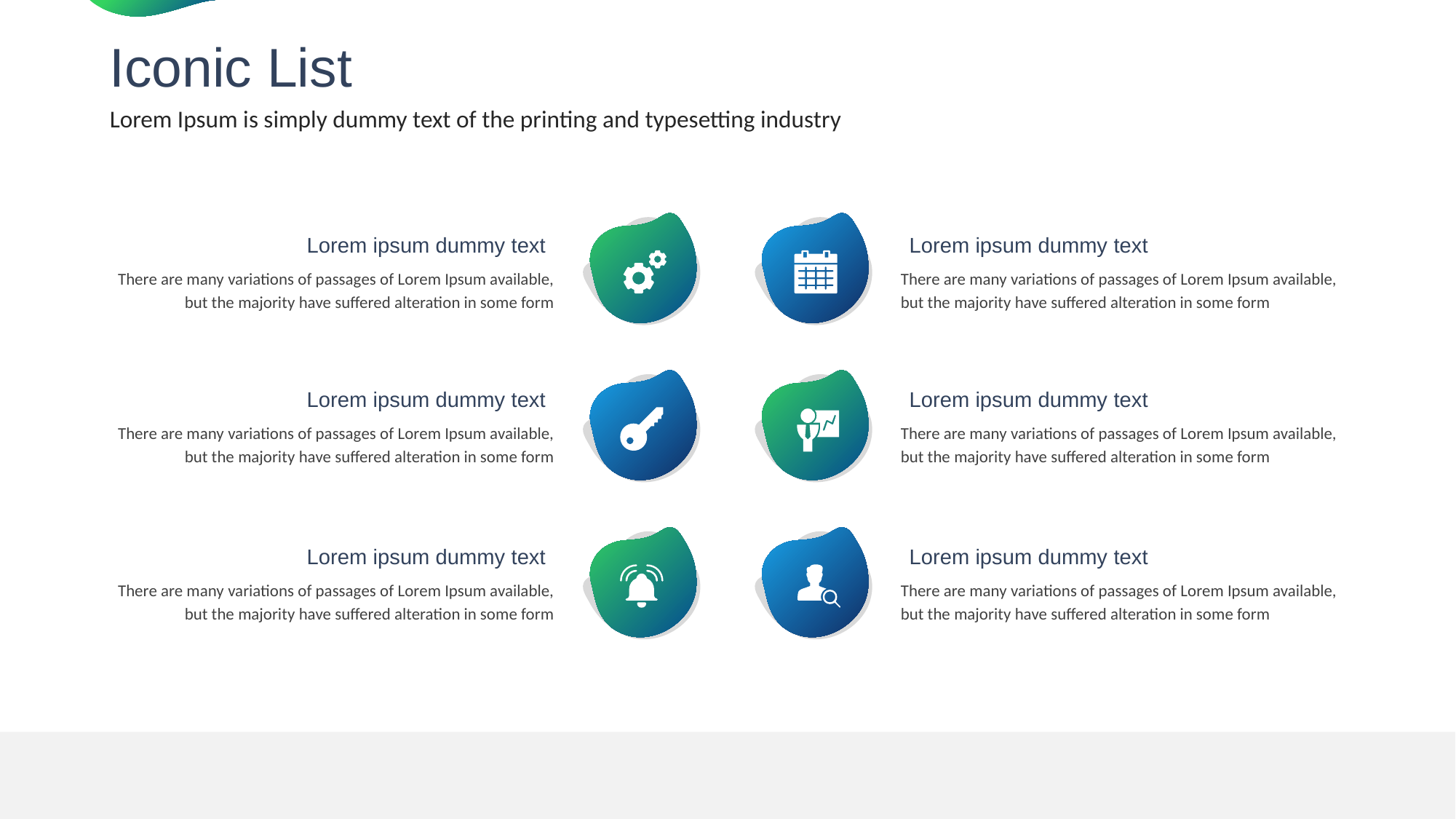

Iconic List
Lorem Ipsum is simply dummy text of the printing and typesetting industry

Lorem ipsum dummy text
There are many variations of passages of Lorem Ipsum available, but the majority have suffered alteration in some form
Lorem ipsum dummy text

There are many variations of passages of Lorem Ipsum available, but the majority have suffered alteration in some form

Lorem ipsum dummy text
There are many variations of passages of Lorem Ipsum available, but the majority have suffered alteration in some form
Lorem ipsum dummy text

There are many variations of passages of Lorem Ipsum available, but the majority have suffered alteration in some form

Lorem ipsum dummy text
There are many variations of passages of Lorem Ipsum available, but the majority have suffered alteration in some form
Lorem ipsum dummy text

There are many variations of passages of Lorem Ipsum available, but the majority have suffered alteration in some form